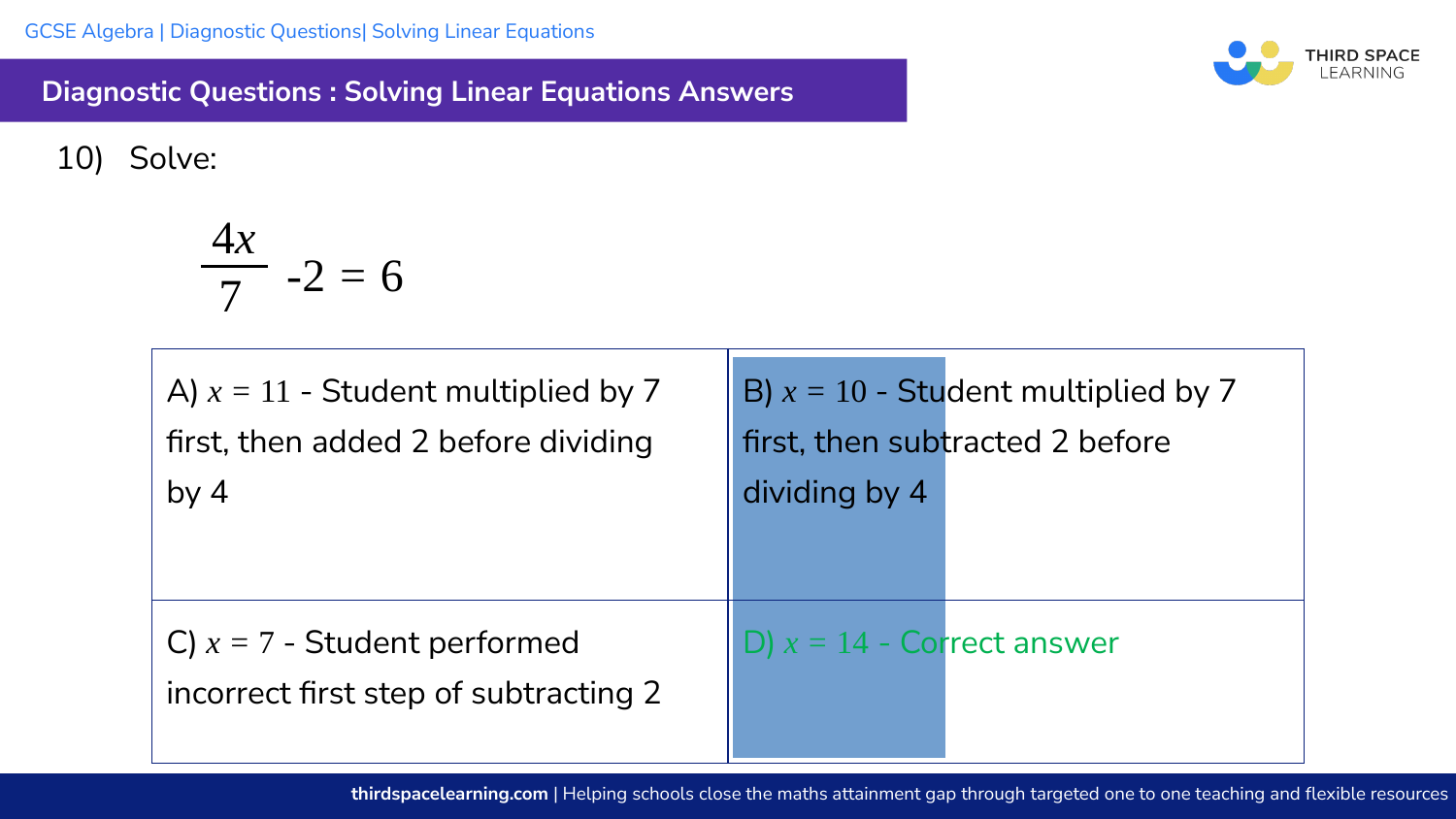

Diagnostic Questions : Solving Linear Equations Answers
| 10) Solve: -2 = 6 |  |  |  |  |
| --- | --- | --- | --- | --- |
|  |  |  |  |  |
4x
7
| A) x = 11 - Student multiplied by 7 first, then added 2 before dividing by 4 | B) x = 10 - Student multiplied by 7 first, then subtracted 2 before dividing by 4 |
| --- | --- |
| C) x = 7 - Student performed incorrect first step of subtracting 2 | D) x = 14 - Correct answer |